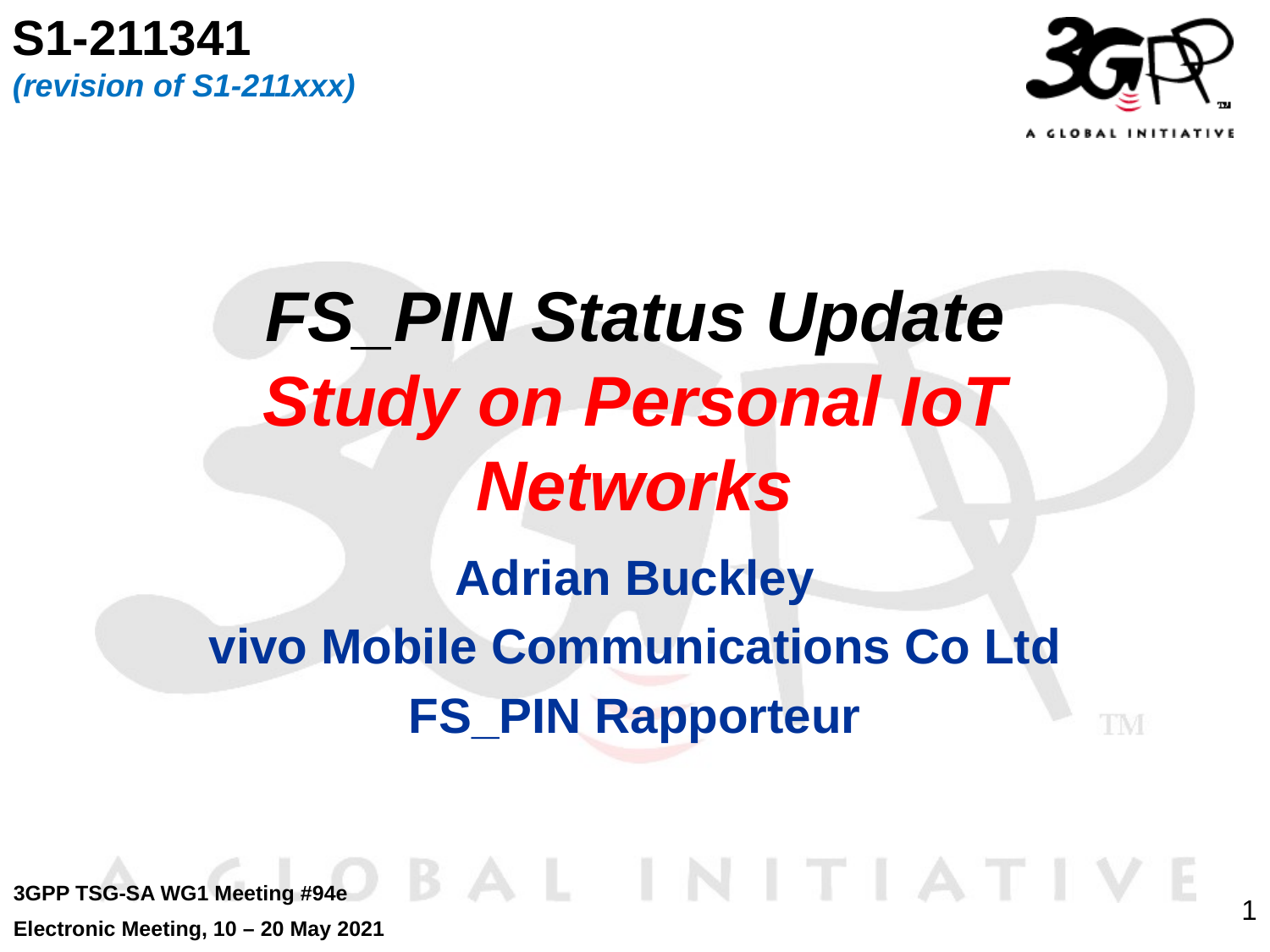

S1-211341
(revision of S1-211xxx)
# FS_PIN Status Update Study on Personal IoT Networks
Adrian Buckley
vivo Mobile Communications Co Ltd
FS_PIN Rapporteur
3GPP TSG-SA WG1 Meeting #94e
Electronic Meeting, 10 – 20 May 2021
1